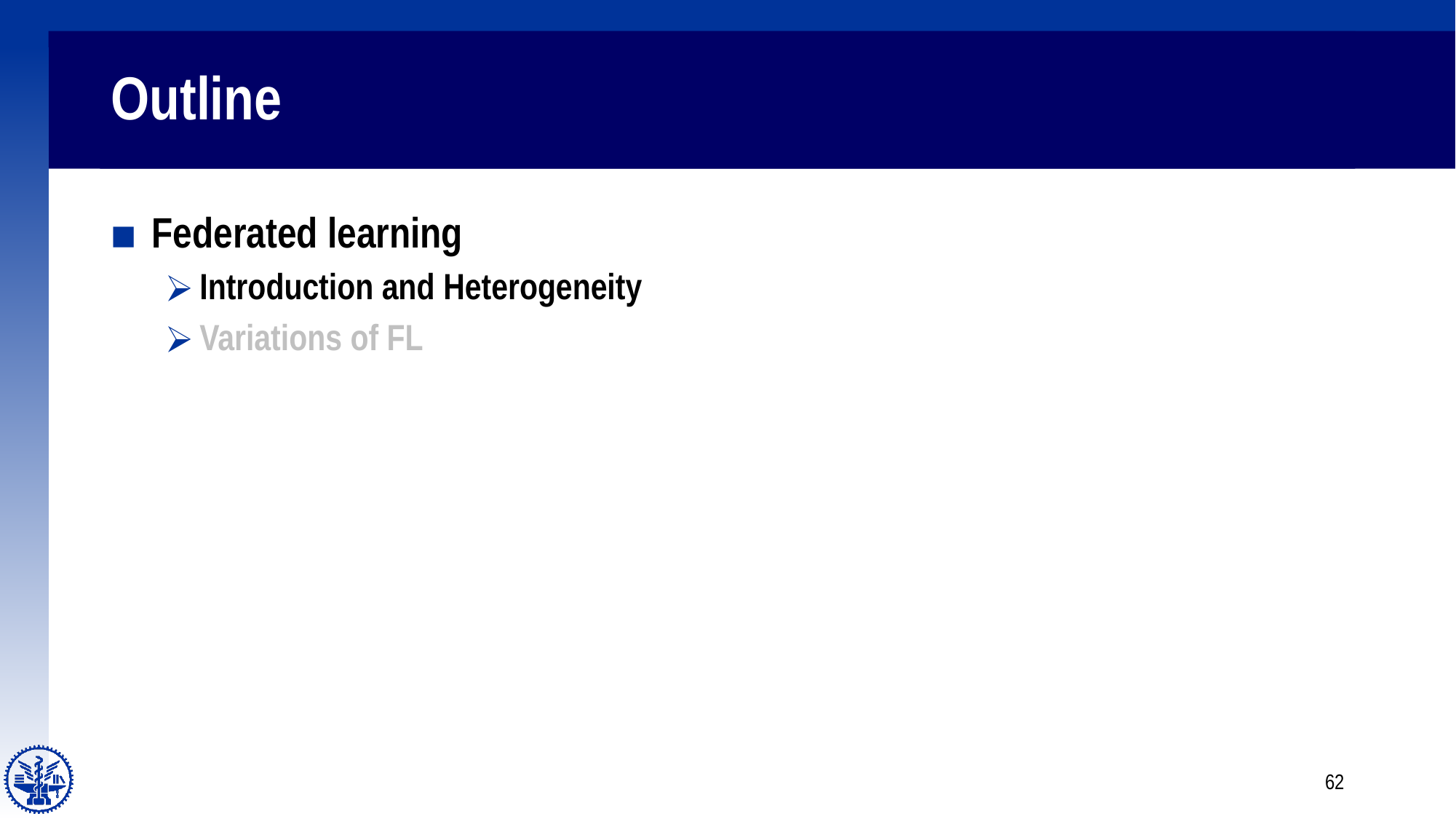

# Outline
Federated learning
Introduction and Heterogeneity
Variations of FL
62